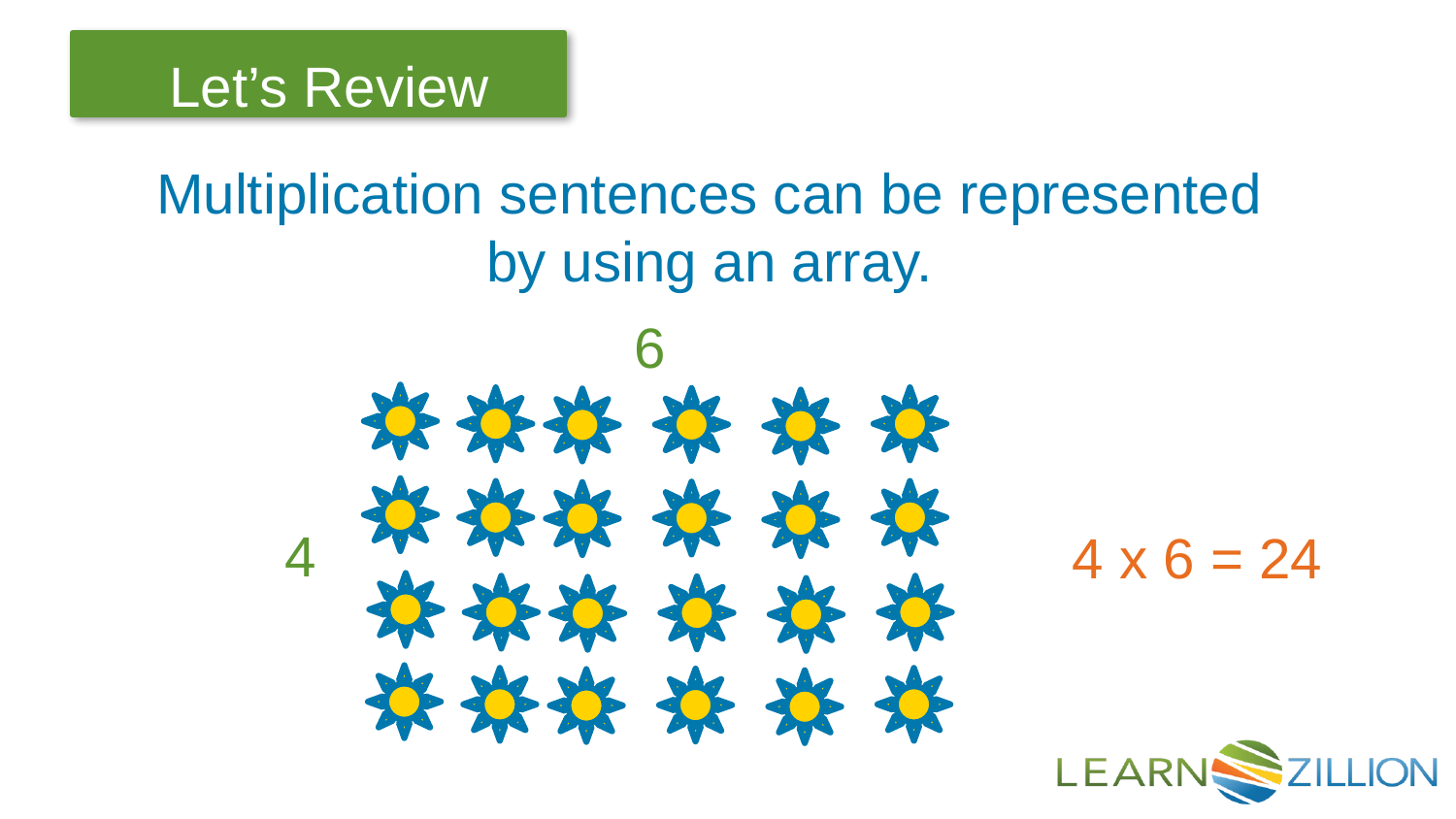

Multiplication sentences can be represented by using an array.

6

4
4 x 6 = 24